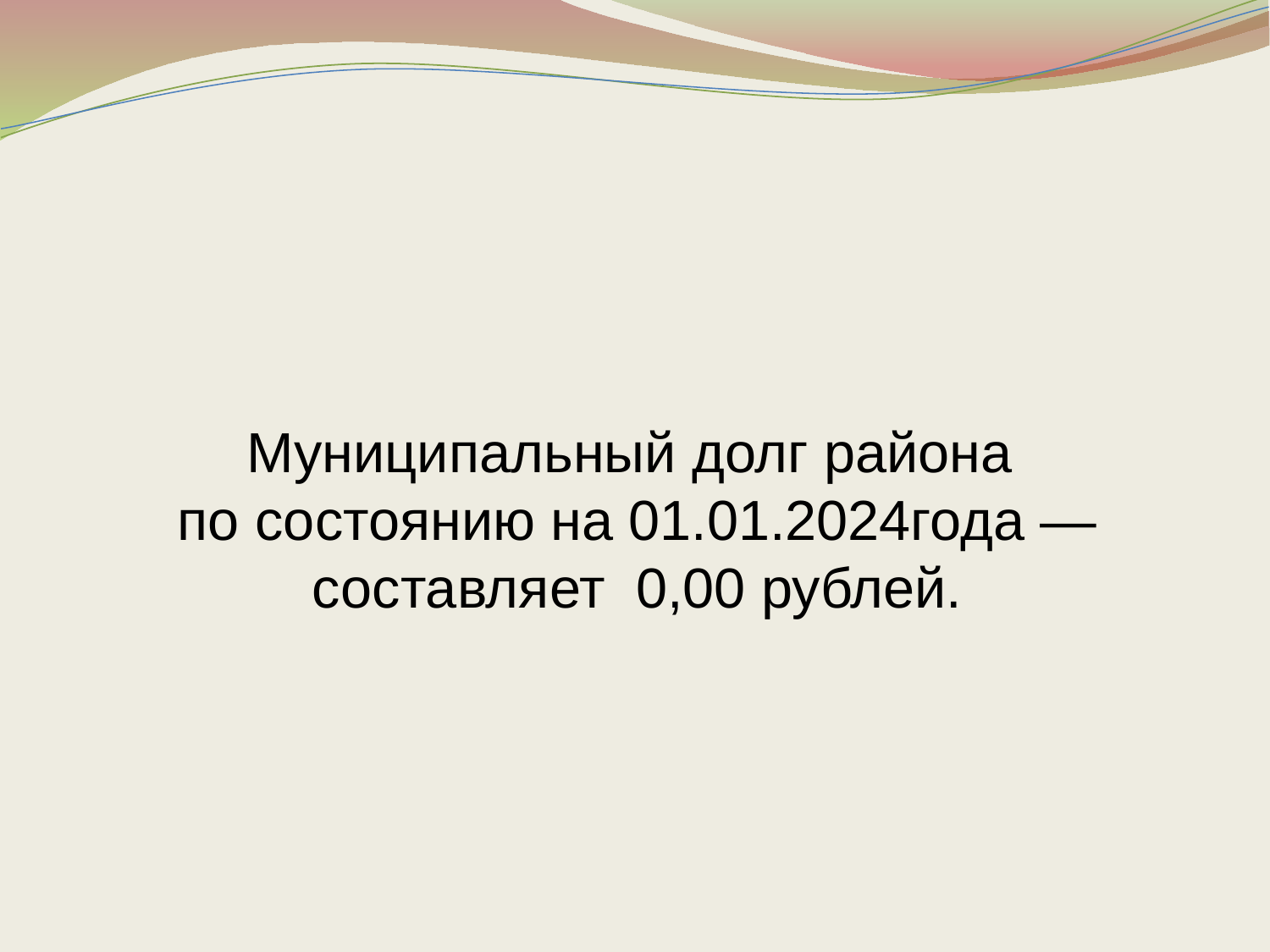

# Муниципальный долг района
по состоянию на 01.01.2024года —
составляет  0,00 рублей.